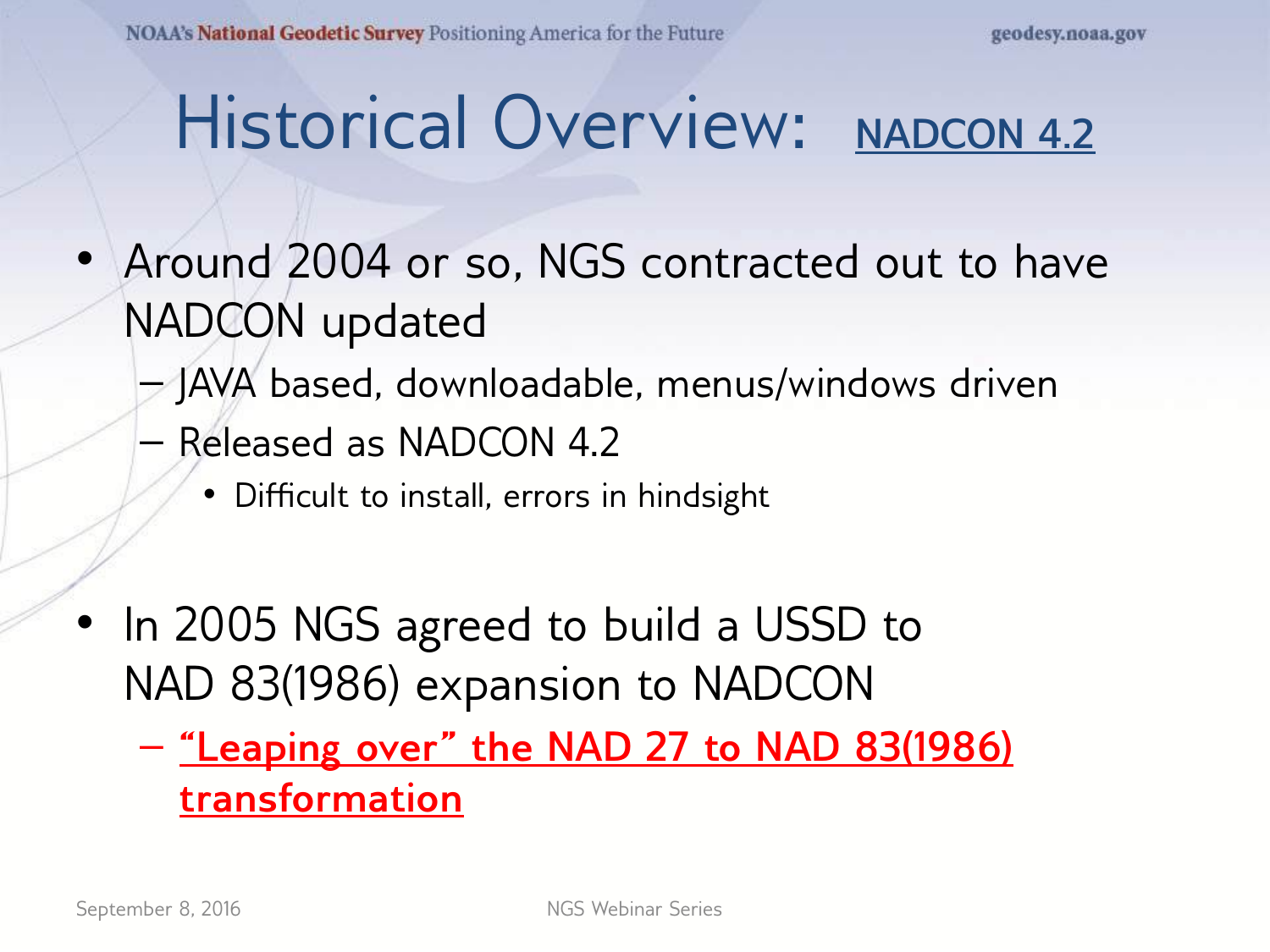

# Historical Overview:  NADCON 4.2
Around 2004 or so, NGS contracted out to have NADCON updated
JAVA based, downloadable, menus/windows driven
Released as NADCON 4.2
Difficult to install, errors in hindsight

In 2005 NGS agreed to build a USSD to            NAD 83(1986) expansion to NADCON
“Leaping over” the NAD 27 to NAD 83(1986) transformation

September 8, 2016
NGS Webinar Series